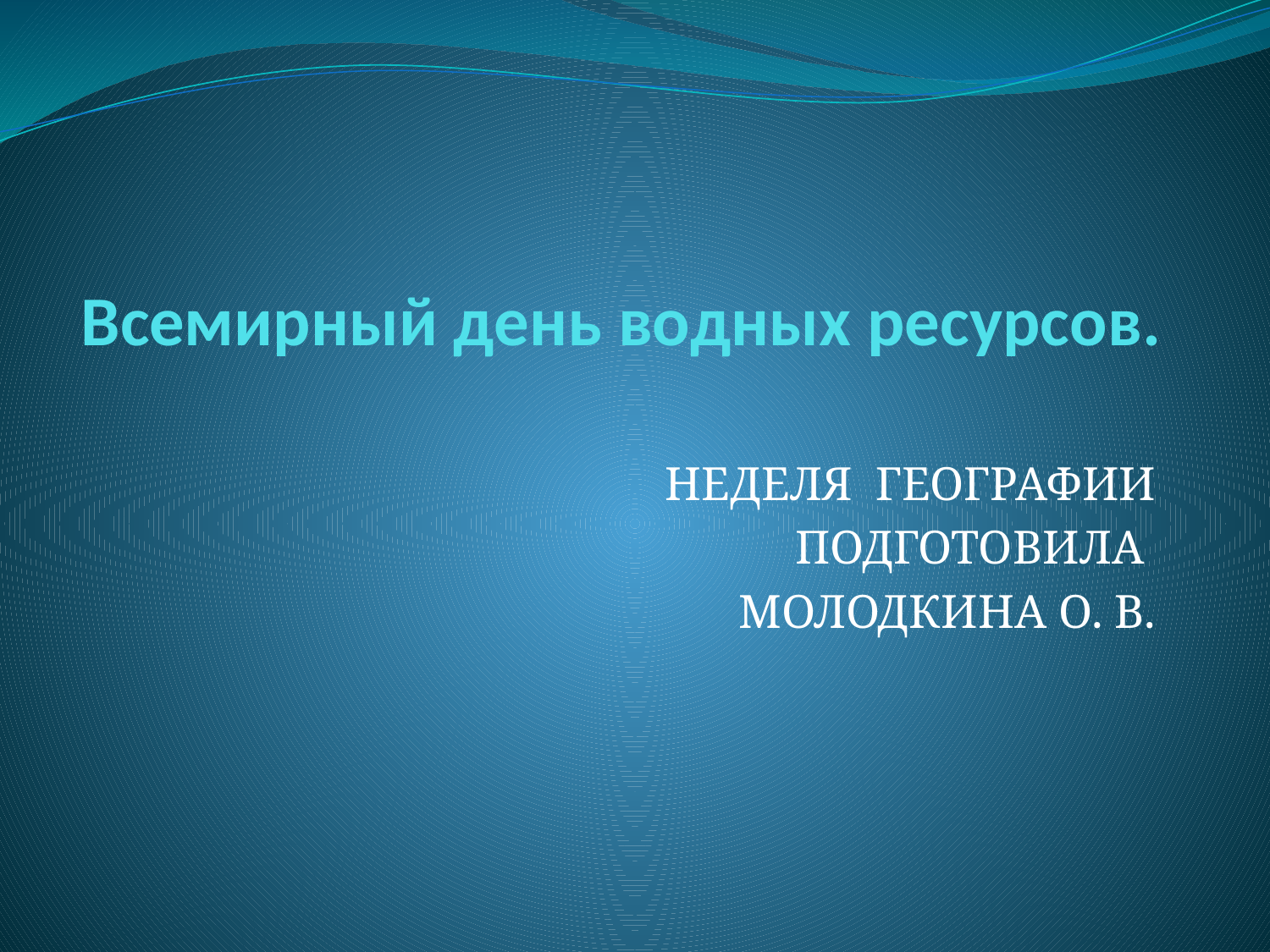

# Всемирный день водных ресурсов.
НЕДЕЛЯ  ГЕОГРАФИИ
 ПОДГОТОВИЛА
 МОЛОДКИНА О. В.